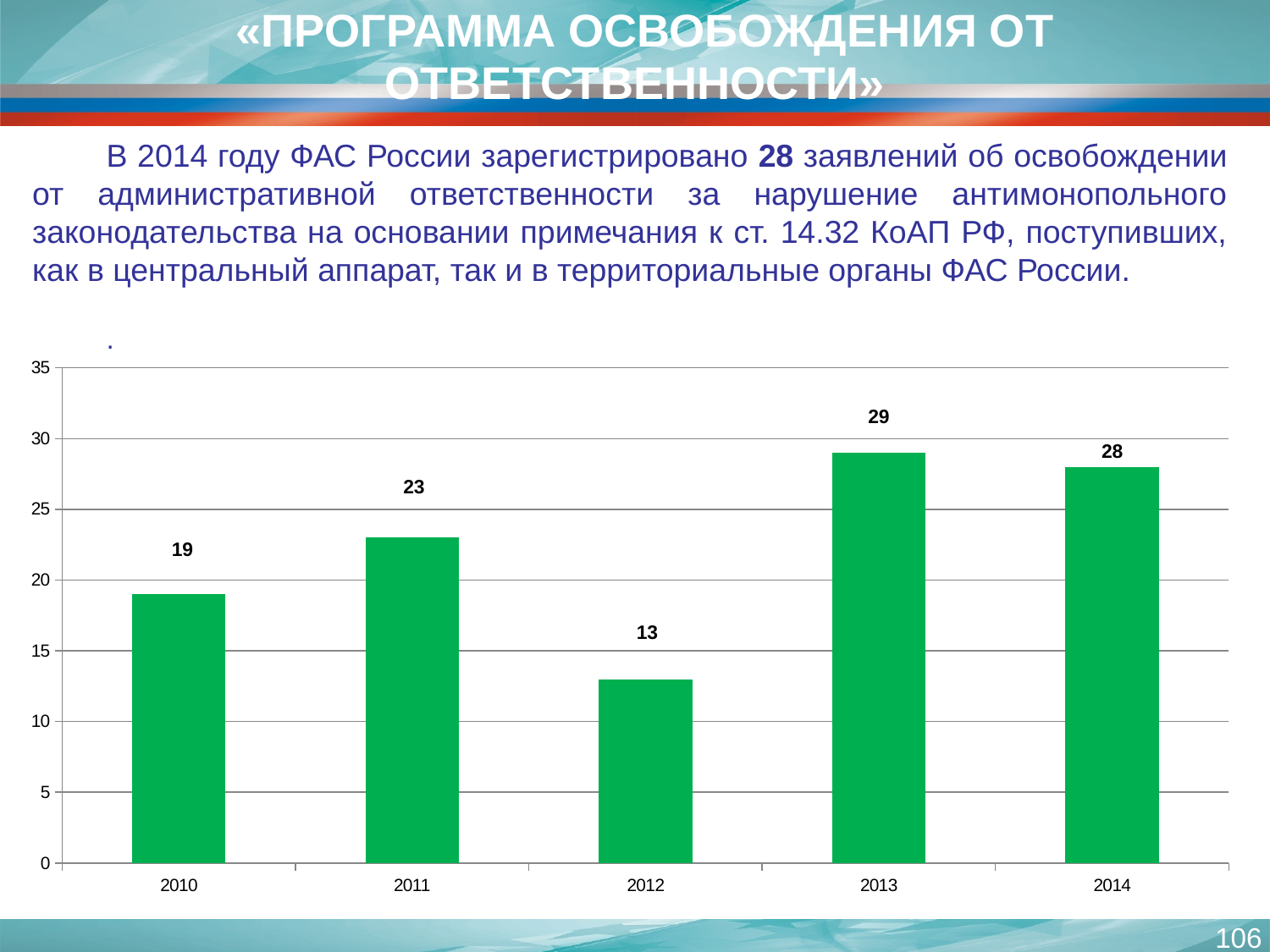

«ПРОГРАММА ОСВОБОЖДЕНИЯ ОТ ОТВЕТСТВЕННОСТИ»
В 2014 году ФАС России зарегистрировано 28 заявлений об освобождении от административной ответственности за нарушение антимонопольного законодательства на основании примечания к ст. 14.32 КоАП РФ, поступивших, как в центральный аппарат, так и в территориальные органы ФАС России.
.

### Chart

| Category |  |
|---|---|
| 2010 | 19.0 |
| 2011 | 23.0 |
| 2012 | 13.0 |
| 2013 | 29.0 |
| 2014 | 28.0 |
106